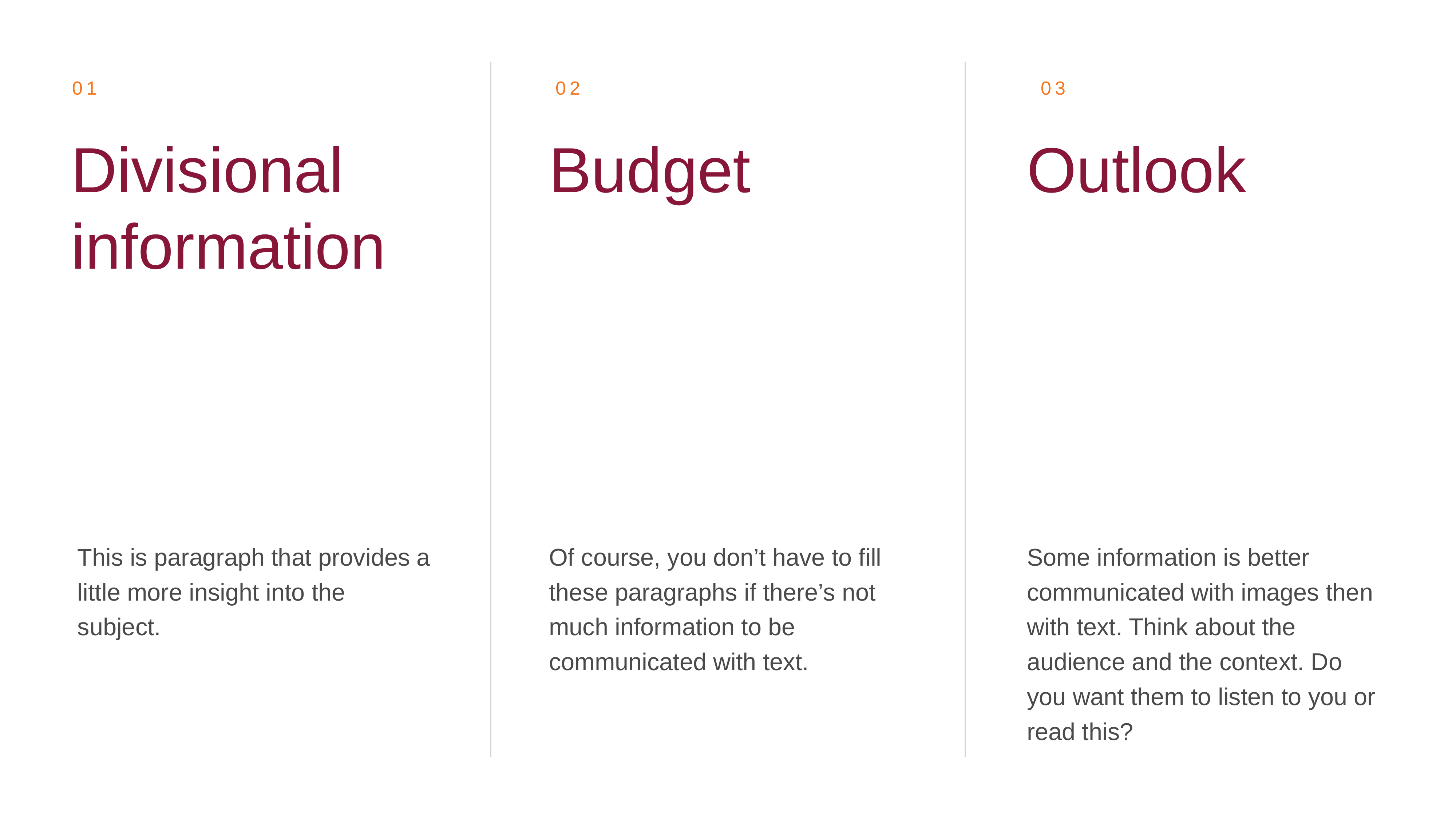

01
02
03
Divisional information
Budget
Outlook
This is paragraph that provides a little more insight into the subject.
Of course, you don’t have to fill these paragraphs if there’s not much information to be communicated with text.
Some information is better communicated with images then with text. Think about the audience and the context. Do you want them to listen to you or read this?